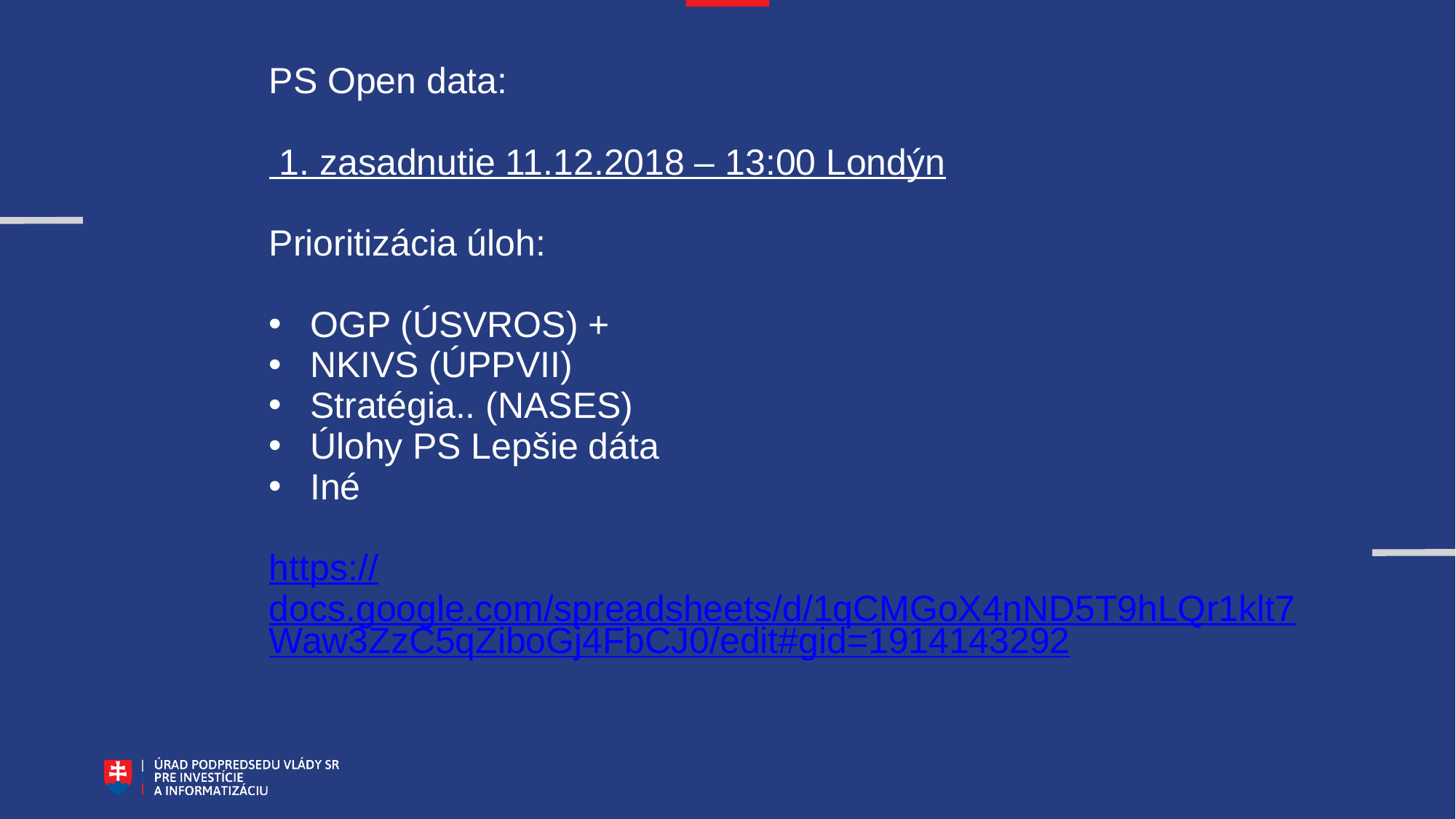

PS Open data:

 1. zasadnutie 11.12.2018 – 13:00 Londýn

Prioritizácia úloh:

OGP (ÚSVROS) +
NKIVS (ÚPPVII)
Stratégia.. (NASES)
Úlohy PS Lepšie dáta
Iné

https://docs.google.com/spreadsheets/d/1qCMGoX4nND5T9hLQr1klt7Waw3ZzC5qZiboGj4FbCJ0/edit#gid=1914143292

Oblasť s najväčšou pridanou hodnotou: